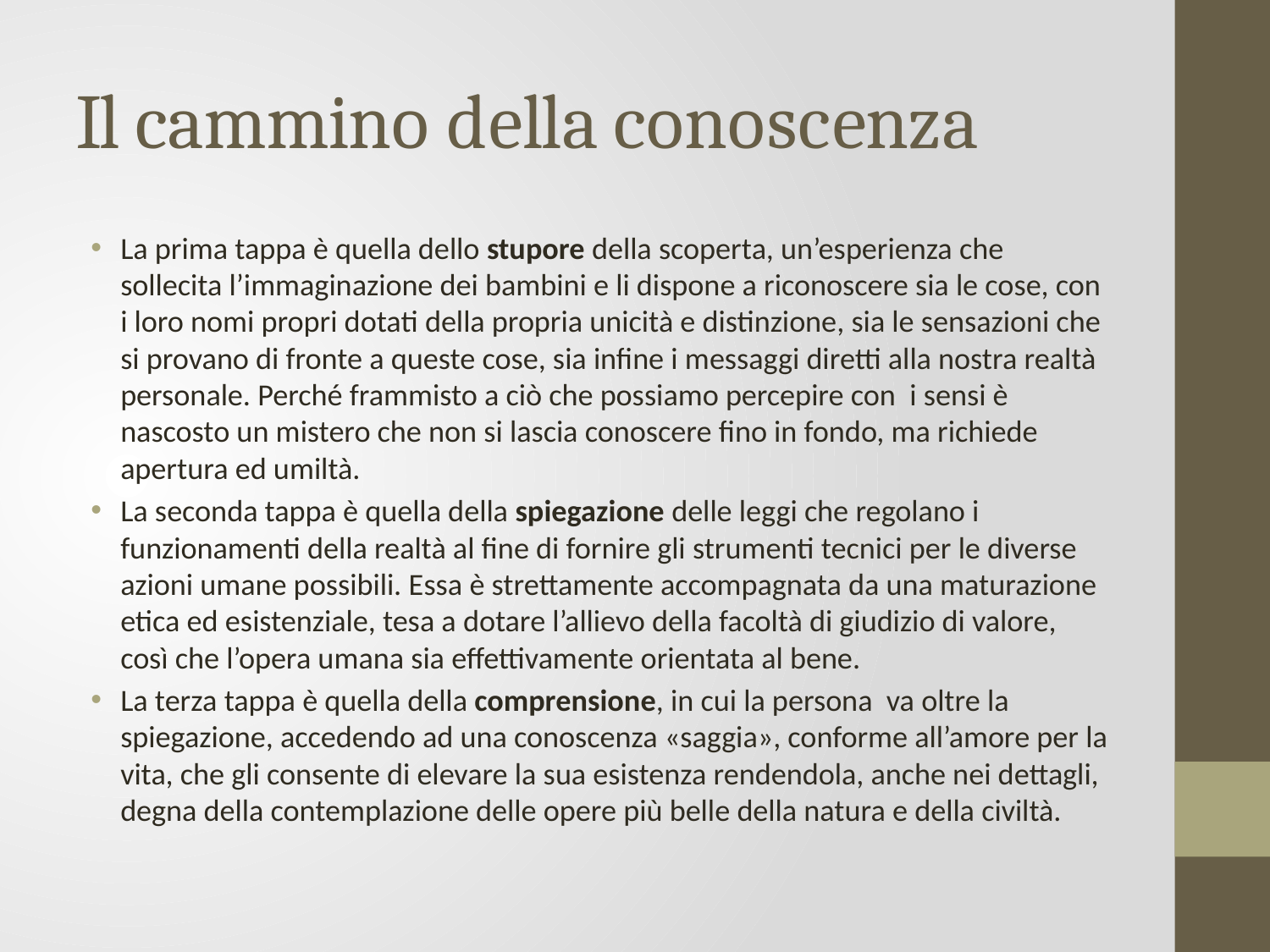

# Il cammino della conoscenza
La prima tappa è quella dello stupore della scoperta, un’esperienza che sollecita l’immaginazione dei bambini e li dispone a riconoscere sia le cose, con i loro nomi propri dotati della propria unicità e distinzione, sia le sensazioni che si provano di fronte a queste cose, sia infine i messaggi diretti alla nostra realtà personale. Perché frammisto a ciò che possiamo percepire con  i sensi è nascosto un mistero che non si lascia conoscere fino in fondo, ma richiede apertura ed umiltà.
La seconda tappa è quella della spiegazione delle leggi che regolano i funzionamenti della realtà al fine di fornire gli strumenti tecnici per le diverse azioni umane possibili. Essa è strettamente accompagnata da una maturazione etica ed esistenziale, tesa a dotare l’allievo della facoltà di giudizio di valore, così che l’opera umana sia effettivamente orientata al bene.
La terza tappa è quella della comprensione, in cui la persona  va oltre la spiegazione, accedendo ad una conoscenza «saggia», conforme all’amore per la vita, che gli consente di elevare la sua esistenza rendendola, anche nei dettagli, degna della contemplazione delle opere più belle della natura e della civiltà.